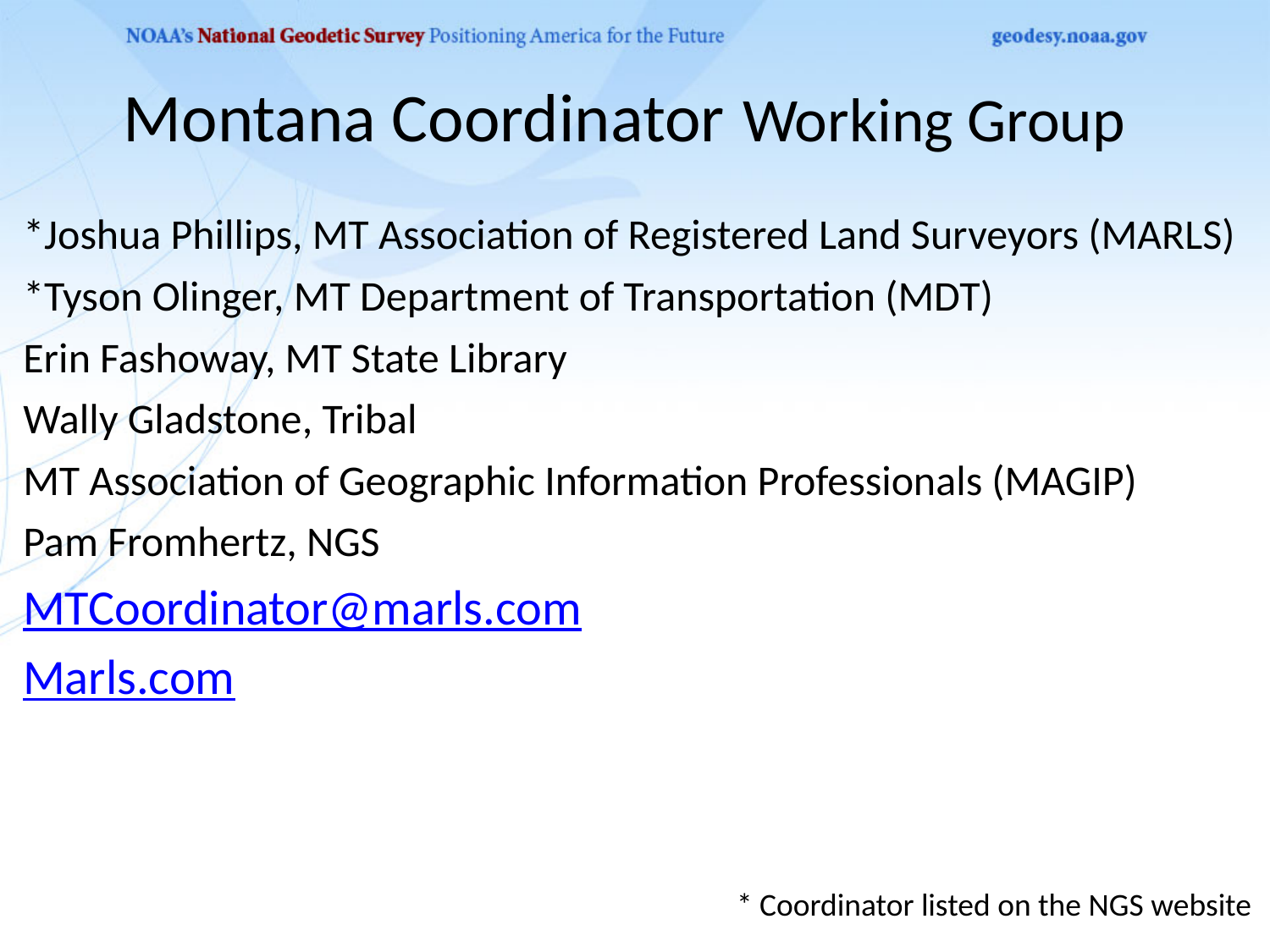

# Montana Coordinator Working Group
*Joshua Phillips, MT Association of Registered Land Surveyors (MARLS)
*Tyson Olinger, MT Department of Transportation (MDT)
Erin Fashoway, MT State Library
Wally Gladstone, Tribal
MT Association of Geographic Information Professionals (MAGIP)
Pam Fromhertz, NGS
MTCoordinator@marls.com
Marls.com

* Coordinator listed on the NGS website